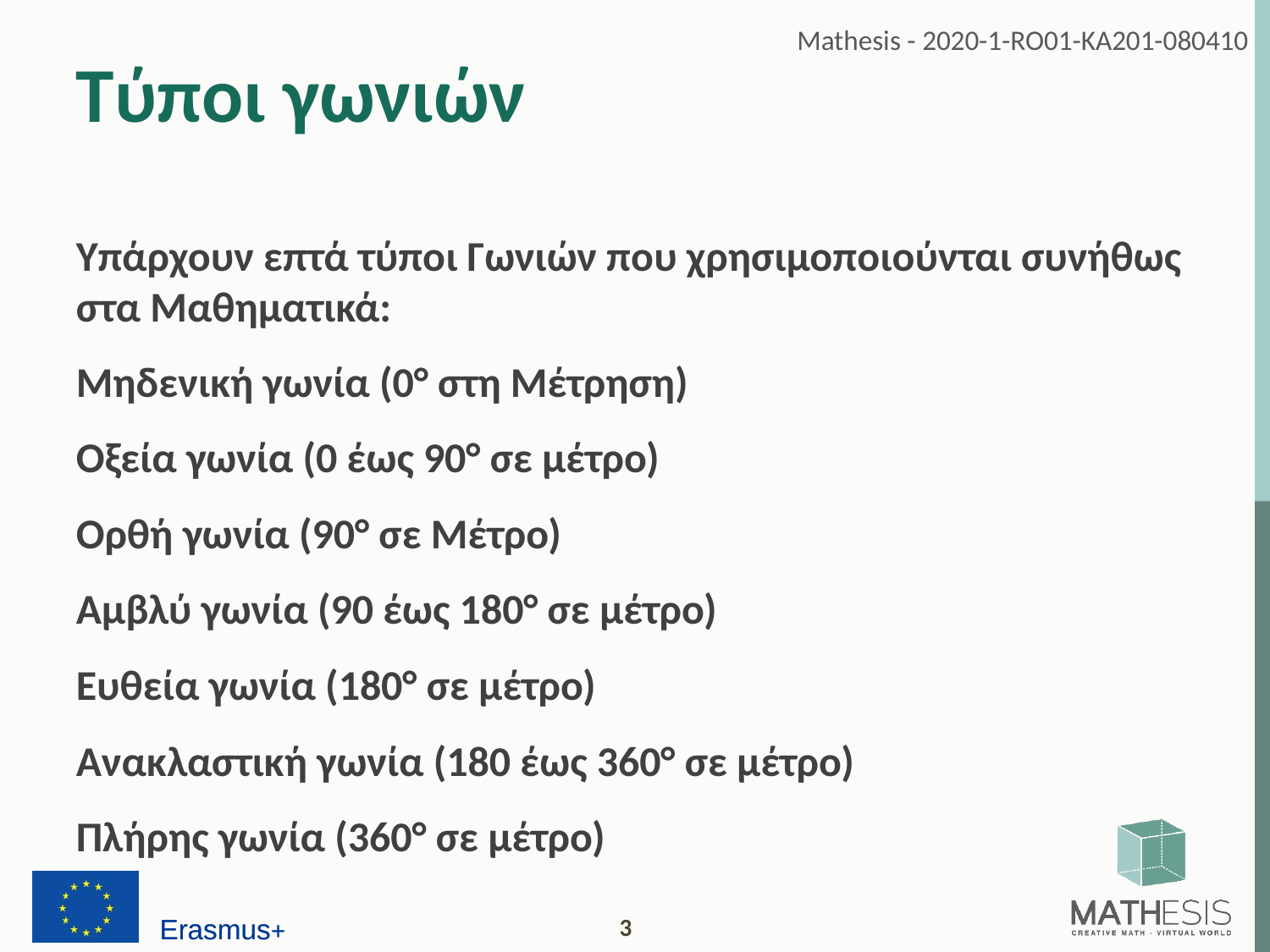

# Τύποι γωνιών

Υπάρχουν επτά τύποι Γωνιών που χρησιμοποιούνται συνήθως στα Μαθηματικά:
Μηδενική γωνία (0° στη Μέτρηση)
Οξεία γωνία (0 έως 90° σε μέτρο)
Ορθή γωνία (90° σε Μέτρο)
Αμβλύ γωνία (90 έως 180° σε μέτρο)
Ευθεία γωνία (180° σε μέτρο)
Ανακλαστική γωνία (180 έως 360° σε μέτρο)
Πλήρης γωνία (360° σε μέτρο)